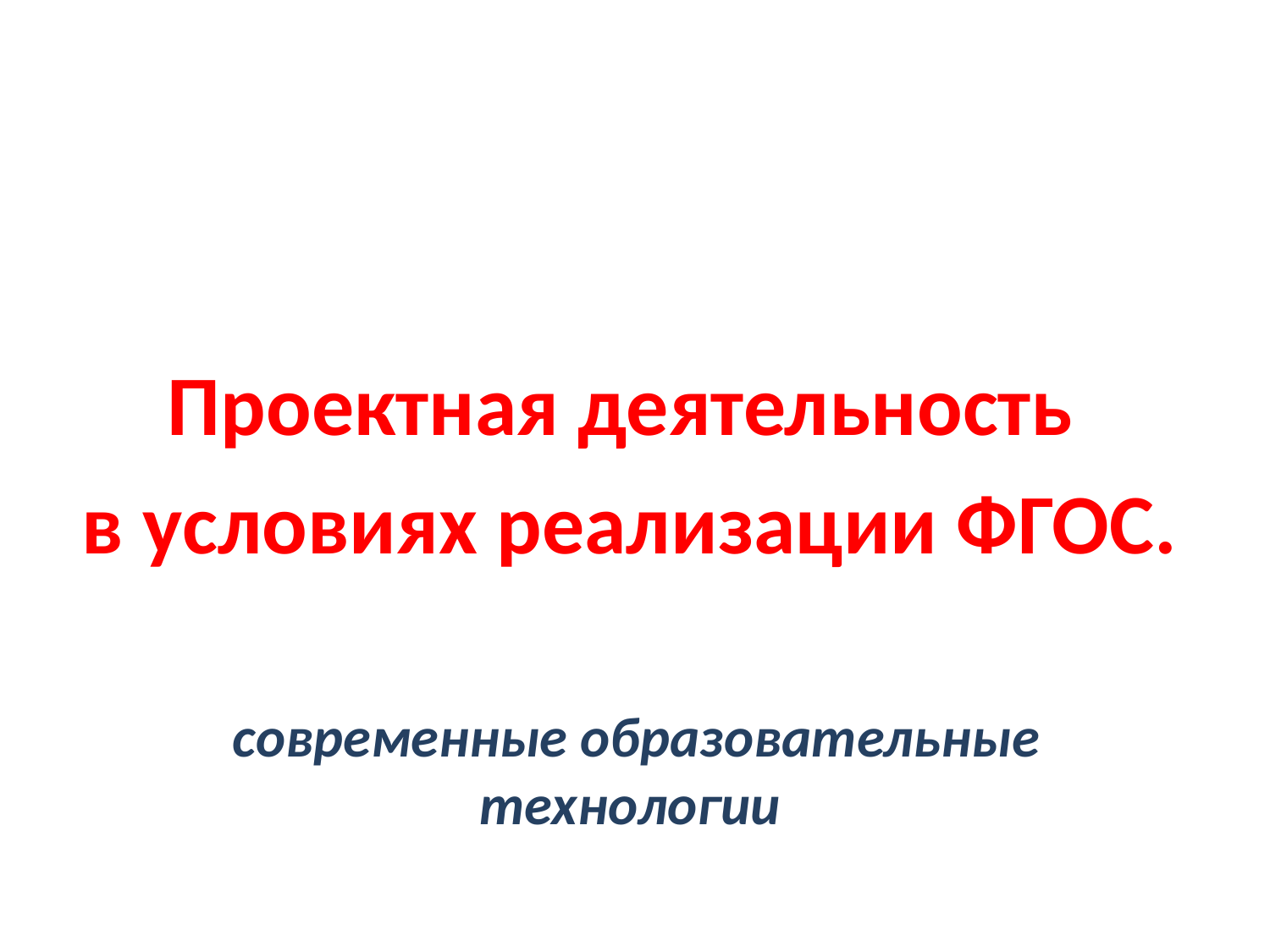

#

Проектная деятельность
в условиях реализации ФГОС.

 современные образовательные технологии